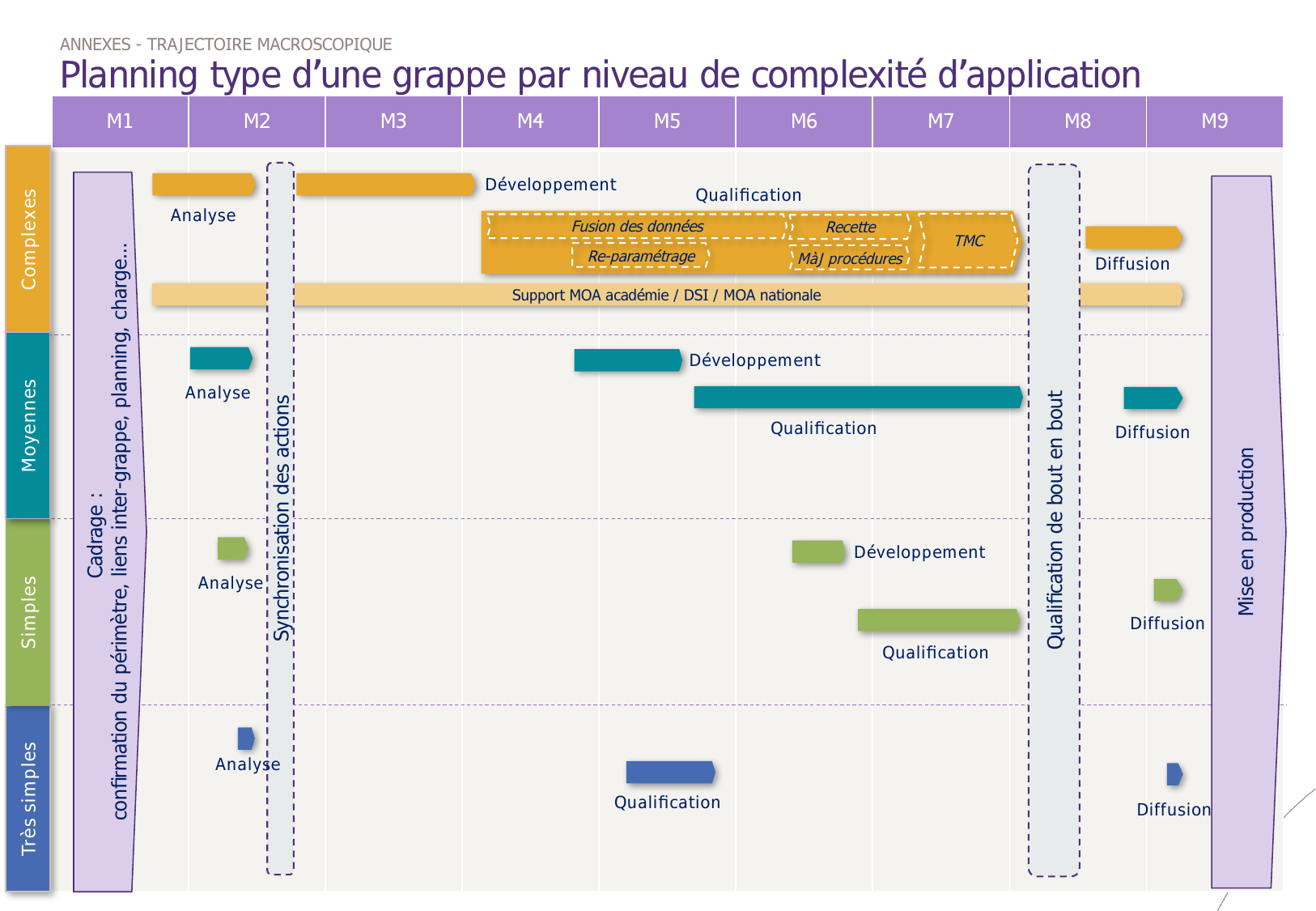

Annexes - Trajectoire macroscopique
# Planning type d’une grappe par niveau de complexité d’application
| M1 | M2 | M3 | M4 | M5 | M6 | M7 | M8 | M9 |
| --- | --- | --- | --- | --- | --- | --- | --- | --- |
|  |  |  |  |  |  |  |  |  |
Complexes
Synchronisation des actions
Qualification de bout en bout
Cadrage :
confirmation du périmètre, liens inter-grappe, planning, charge…

Développement
Mise en production
Difussion et MEP
Qualification
Fusion des données
Recette

TMC
Re-paramétrage
MàJ procédures

Analyse

Diffusion
Support MOA académie / DSI / MOA nationale
Moyennes

Développement
Analyse

Qualification
Diffusion
Simples

Développement
Analyse

Diffusion
Qualification
Très simples

Analyse

Qualification
Diffusion